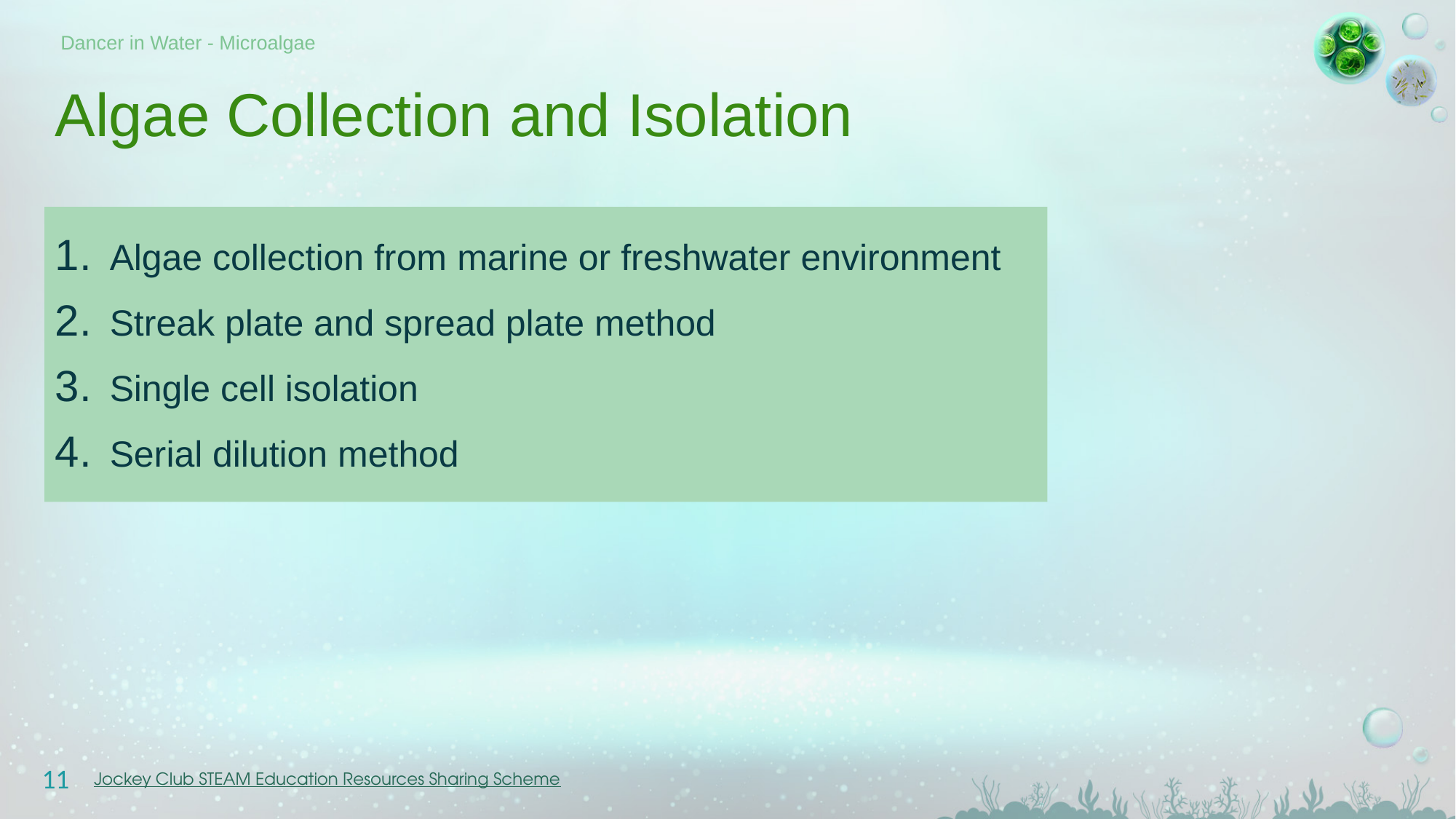

# Algae Collection and Isolation
Algae collection from marine or freshwater environment
Streak plate and spread plate method
Single cell isolation
Serial dilution method
11